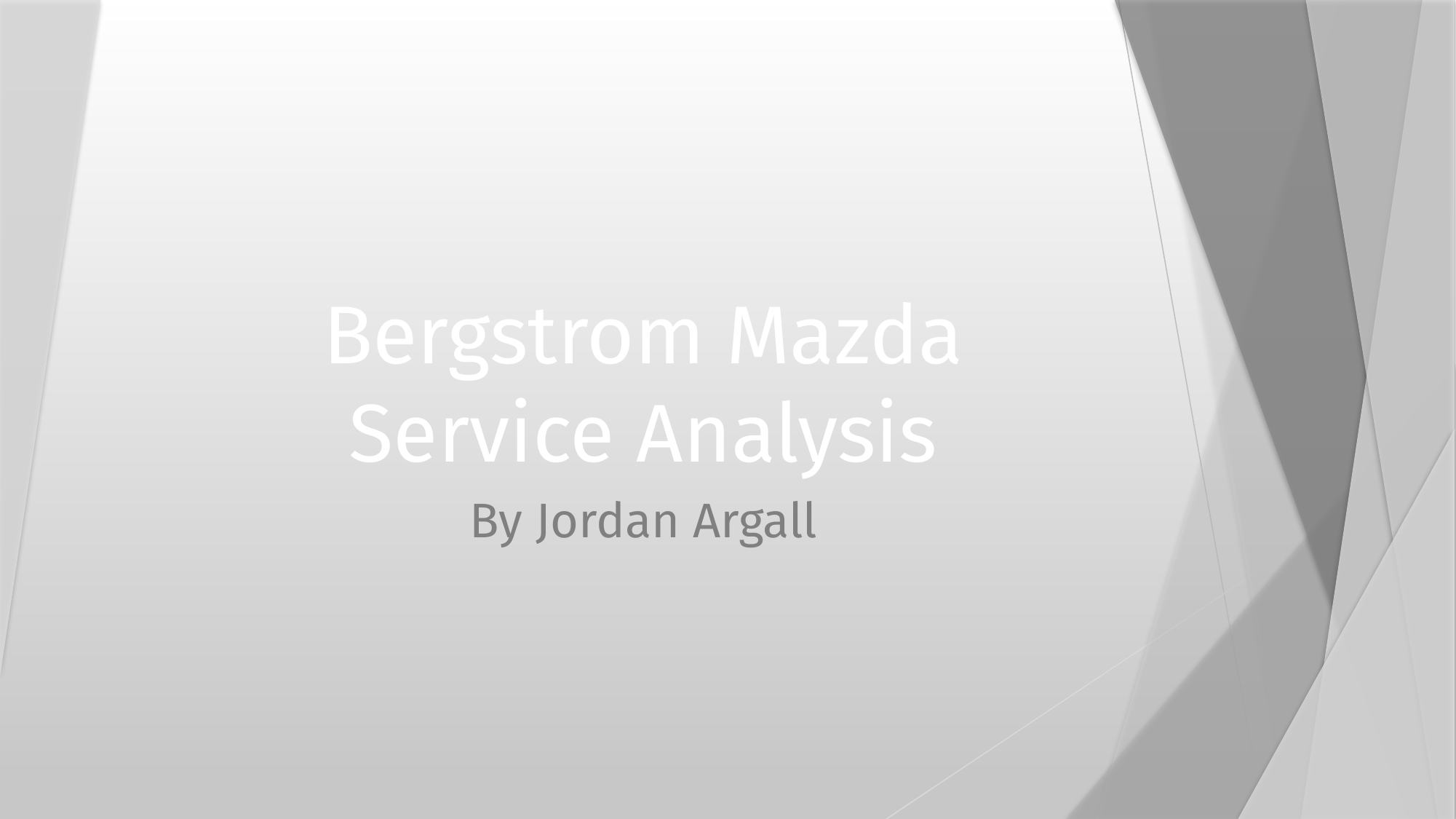

# Bergstrom Mazda Service Analysis
By Jordan Argall